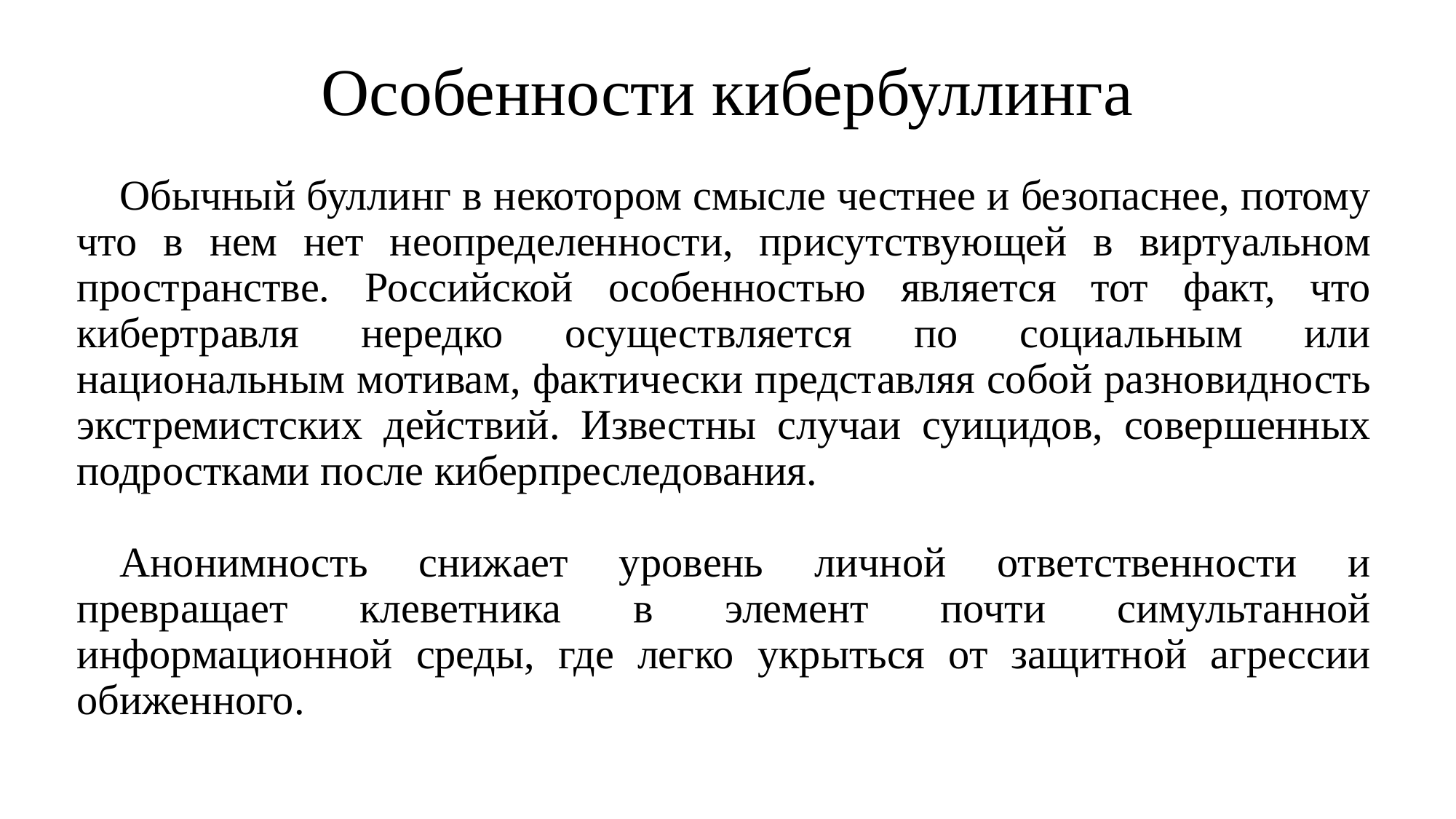

# Особенности кибербуллинга
Обычный буллинг в некотором смысле честнее и безопаснее, потому что в нем нет неопределенности, присутствующей в виртуальном пространстве. Российской особенностью является тот факт, что кибертравля нередко осуществляется по социальным или национальным мотивам, фактически представляя собой разновидность экстремистских действий. Известны случаи суицидов, совершенных подростками после киберпреследования.

Анонимность снижает уровень личной ответственности и превращает клеветника в элемент почти симультанной информационной среды, где легко укрыться от защитной агрессии обиженного.